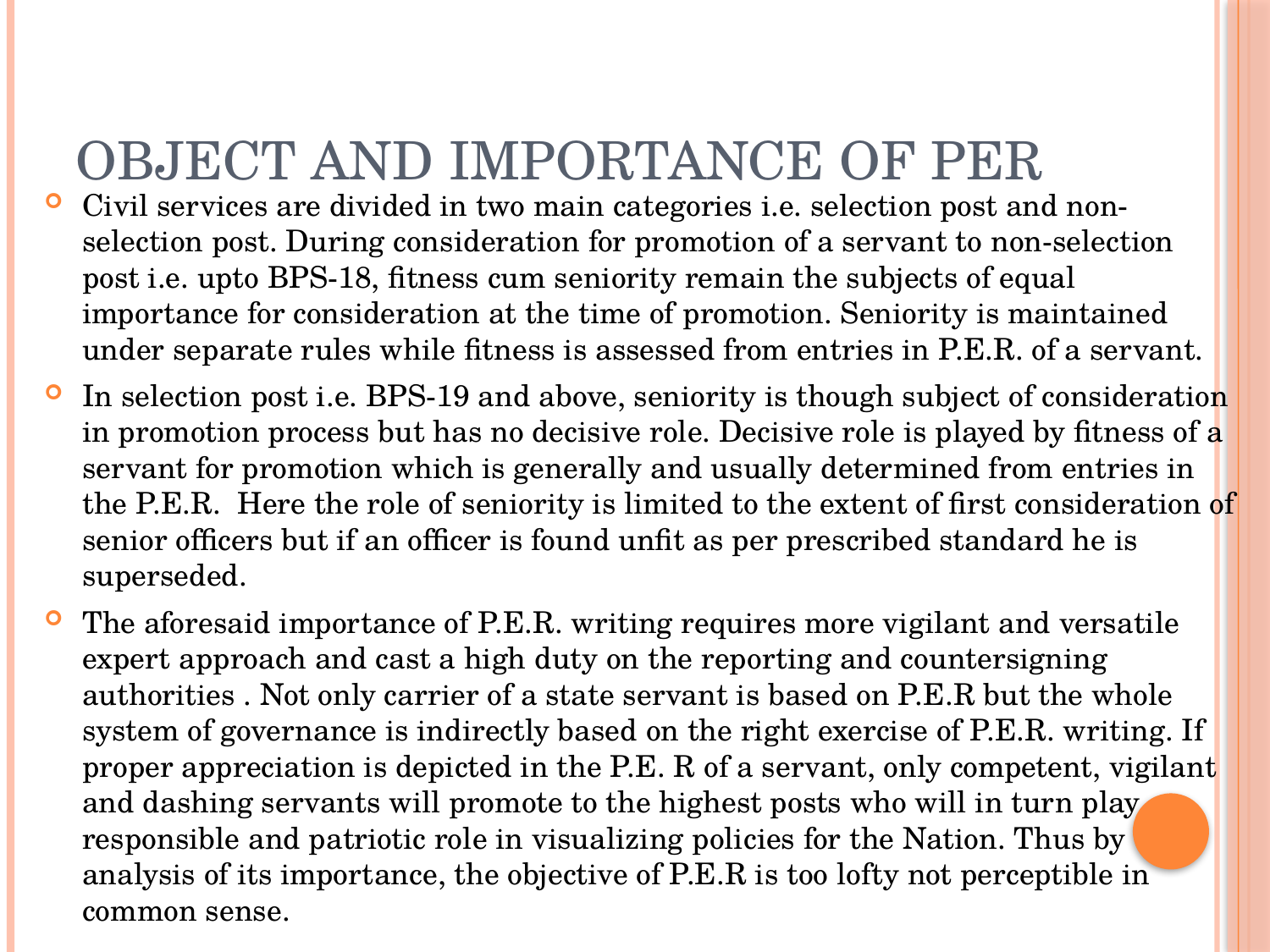

# Object and importance of PER
Civil services are divided in two main categories i.e. selection post and non-selection post. During consideration for promotion of a servant to non-selection post i.e. upto BPS-18, fitness cum seniority remain the subjects of equal importance for consideration at the time of promotion. Seniority is maintained under separate rules while fitness is assessed from entries in P.E.R. of a servant.
In selection post i.e. BPS-19 and above, seniority is though subject of consideration in promotion process but has no decisive role. Decisive role is played by fitness of a servant for promotion which is generally and usually determined from entries in the P.E.R.  Here the role of seniority is limited to the extent of first consideration of senior officers but if an officer is found unfit as per prescribed standard he is superseded.
The aforesaid importance of P.E.R. writing requires more vigilant and versatile expert approach and cast a high duty on the reporting and countersigning authorities . Not only carrier of a state servant is based on P.E.R but the whole system of governance is indirectly based on the right exercise of P.E.R. writing. If proper appreciation is depicted in the P.E. R of a servant, only competent, vigilant and dashing servants will promote to the highest posts who will in turn play responsible and patriotic role in visualizing policies for the Nation. Thus by analysis of its importance, the objective of P.E.R is too lofty not perceptible in common sense.